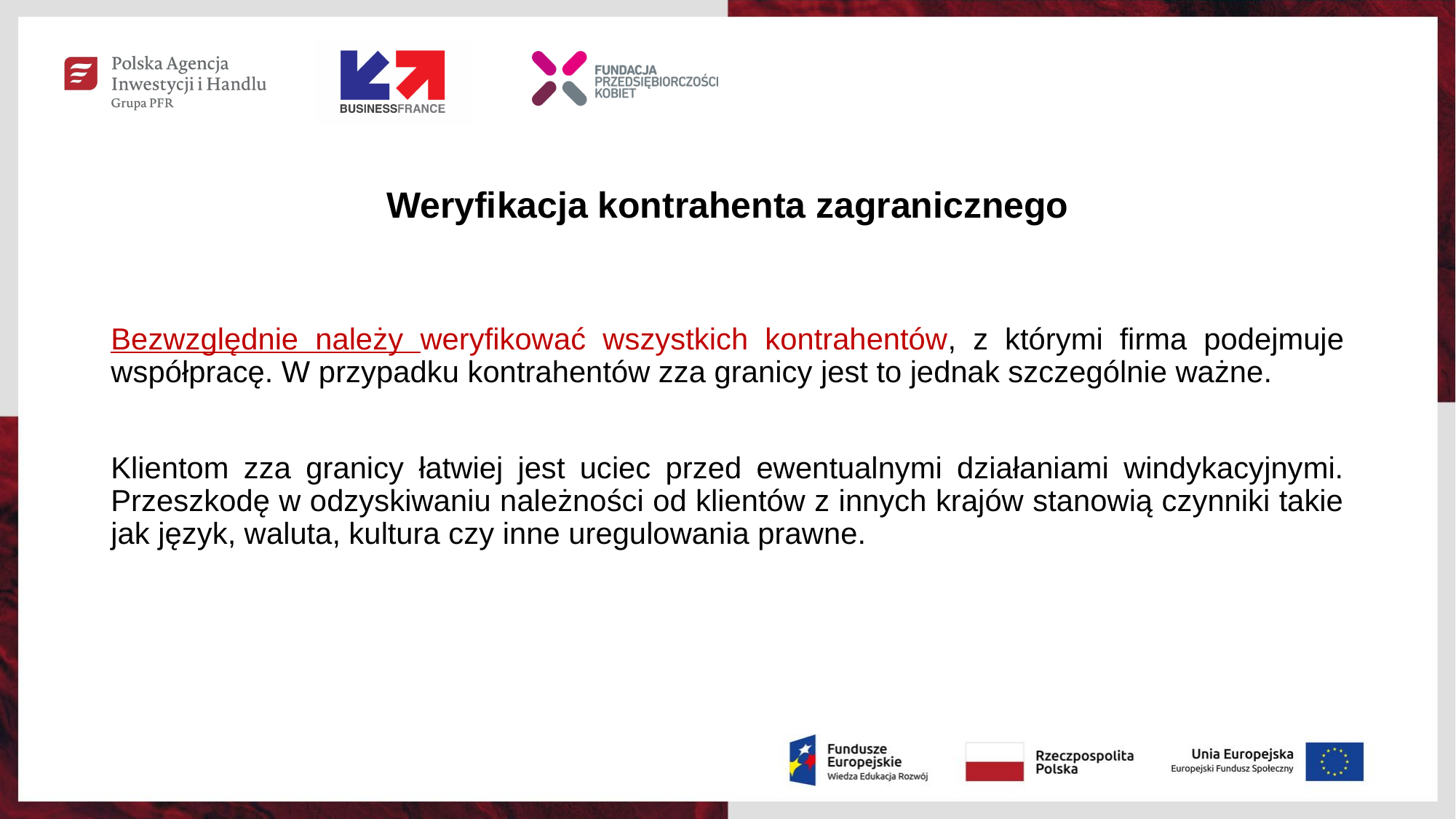

# Weryfikacja kontrahenta zagranicznego
Bezwzględnie należy weryfikować wszystkich kontrahentów, z którymi firma podejmuje współpracę. W przypadku kontrahentów zza granicy jest to jednak szczególnie ważne.

Klientom zza granicy łatwiej jest uciec przed ewentualnymi działaniami windykacyjnymi. Przeszkodę w odzyskiwaniu należności od klientów z innych krajów stanowią czynniki takie jak język, waluta, kultura czy inne uregulowania prawne.